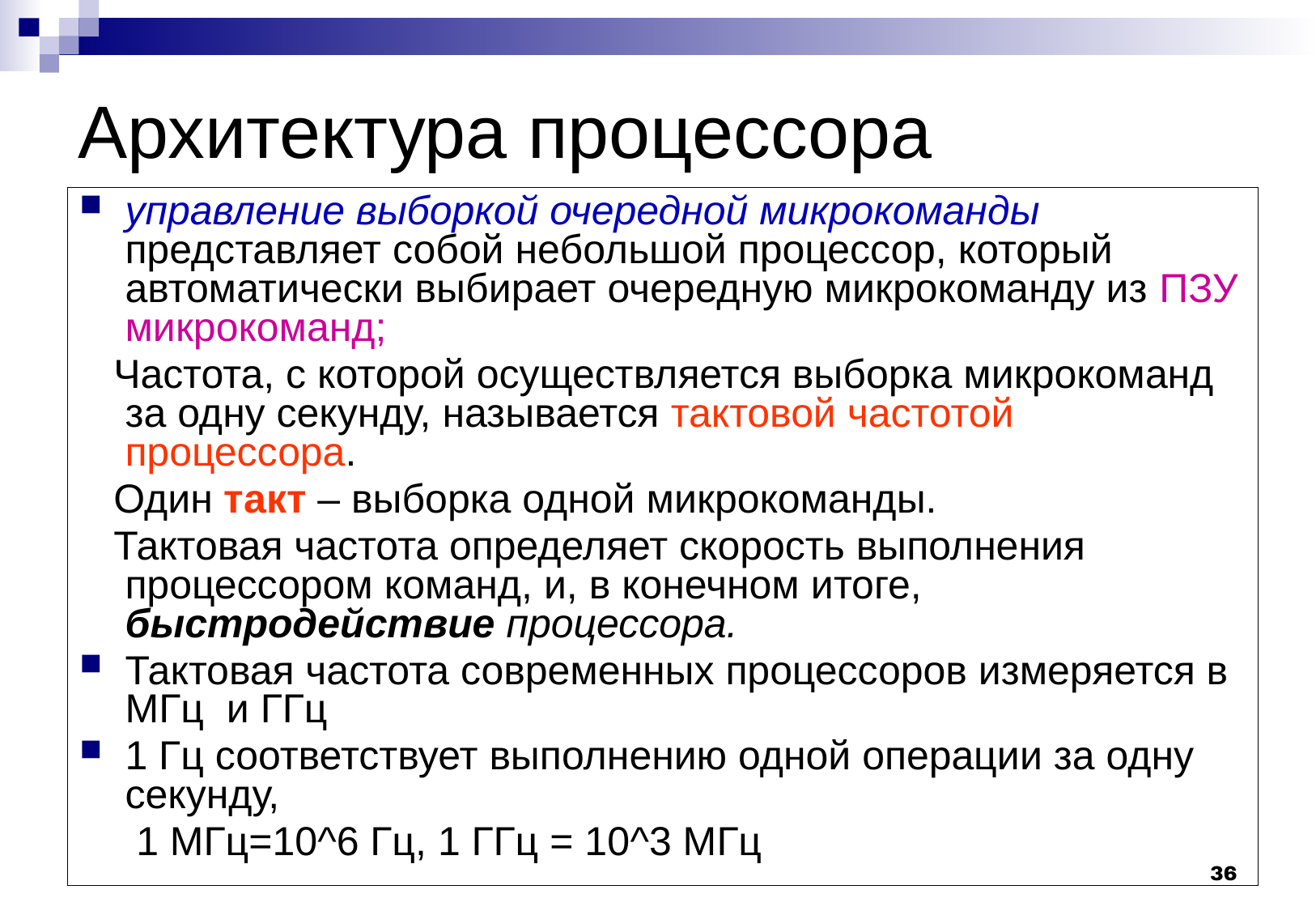

# Архитектура процессора
управление выборкой очередной микрокоманды представляет собой небольшой процессор, который автоматически выбирает очередную микрокоманду из ПЗУ микрокоманд;
   Частота, с которой осуществляется выборка микрокоманд за одну секунду, называется тактовой частотой процессора.
   Один такт – выборка одной микрокоманды.
   Тактовая частота определяет скорость выполнения процессором команд, и, в конечном итоге, быстродействие процессора.
Тактовая частота современных процессоров измеряется в МГц  и ГГц
1 Гц соответствует выполнению одной операции за одну секунду,
     1 МГц=10^6 Гц, 1 ГГц = 10^3 МГц

36